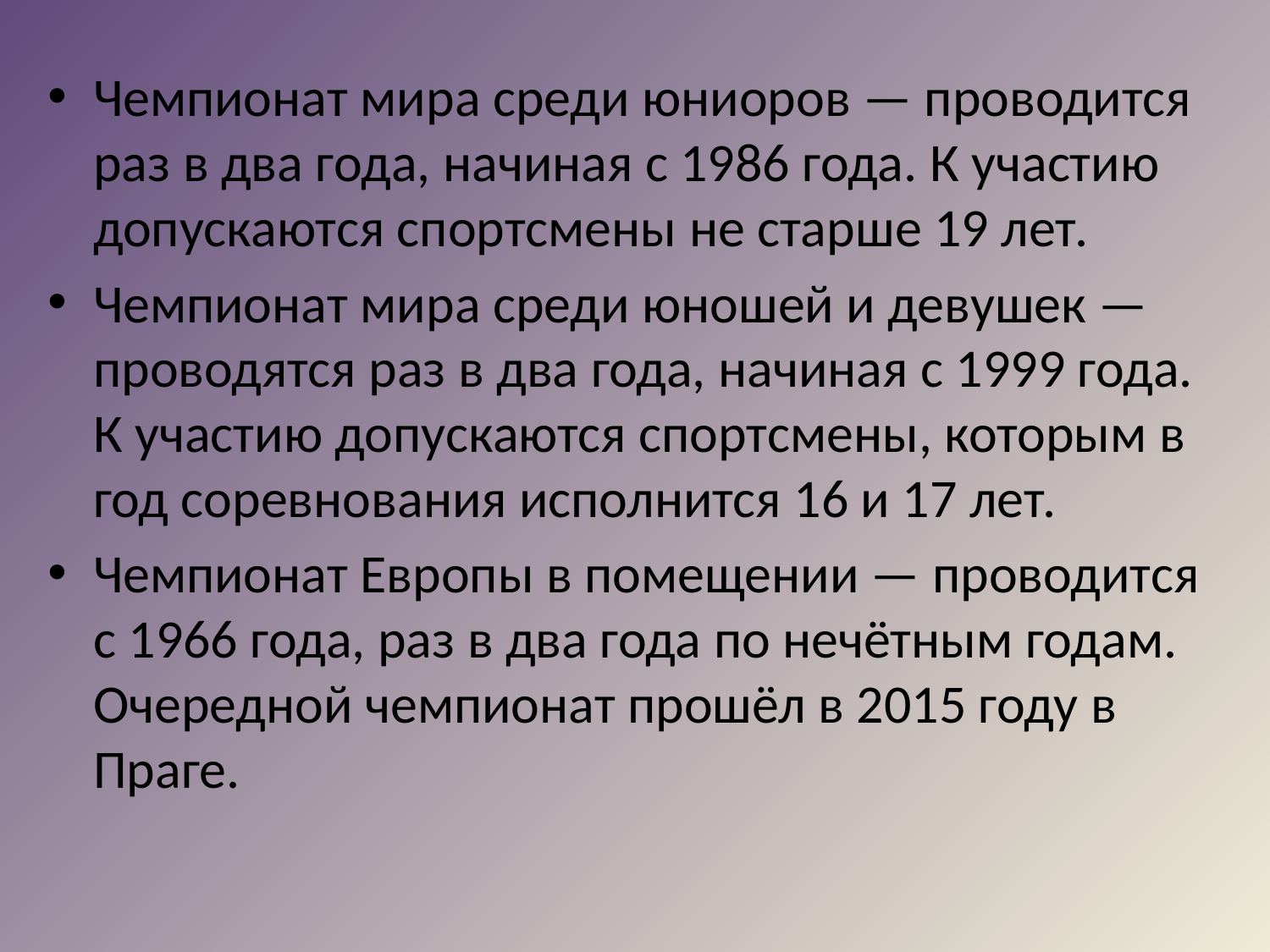

Чемпионат мира среди юниоров — проводится раз в два года, начиная с 1986 года. К участию допускаются спортсмены не старше 19 лет.
Чемпионат мира среди юношей и девушек — проводятся раз в два года, начиная с 1999 года. К участию допускаются спортсмены, которым в год соревнования исполнится 16 и 17 лет.
Чемпионат Европы в помещении — проводится с 1966 года, раз в два года по нечётным годам. Очередной чемпионат прошёл в 2015 году в Праге.